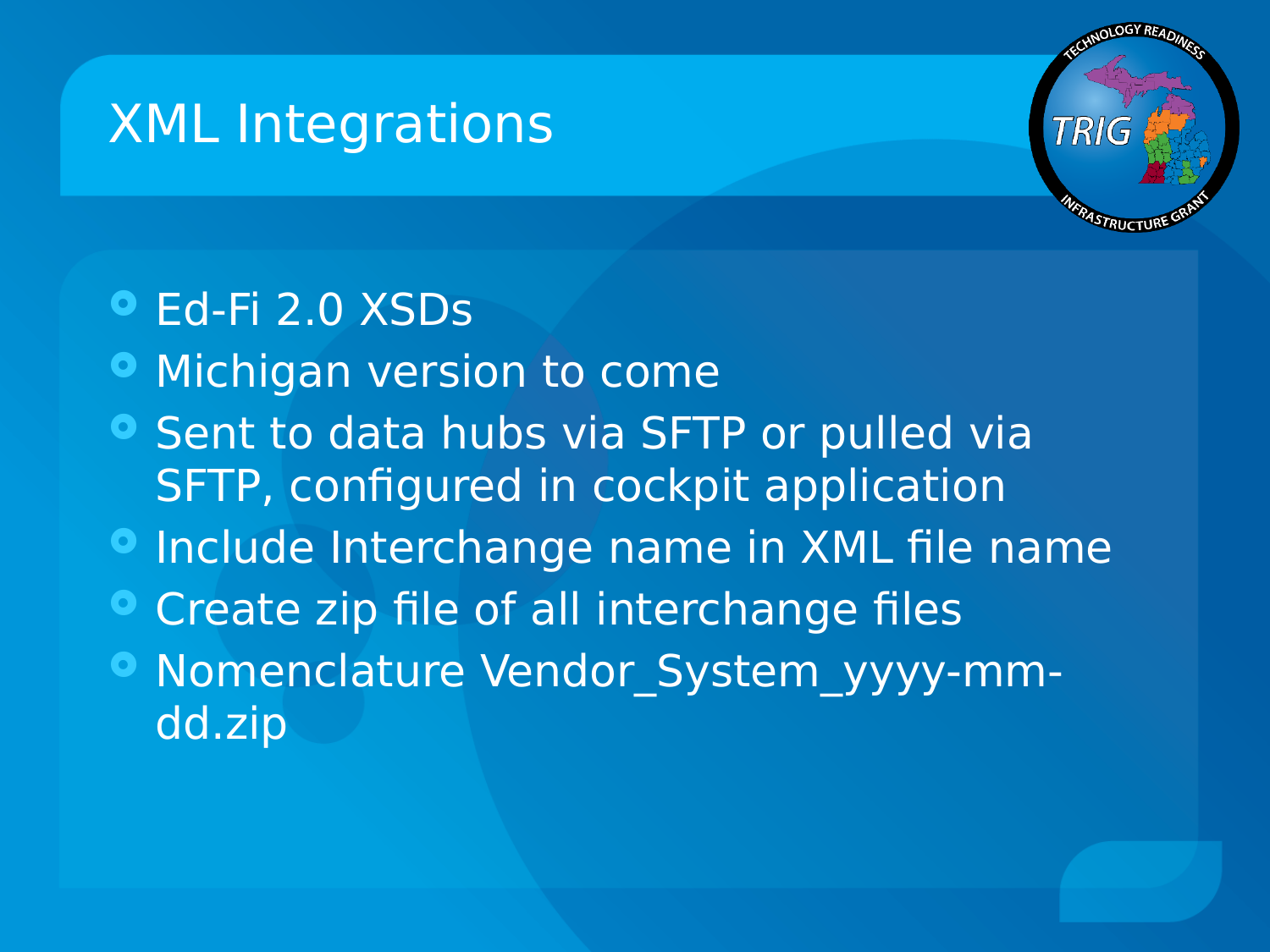

# XML Integrations
Ed-Fi 2.0 XSDs
Michigan version to come
Sent to data hubs via SFTP or pulled via SFTP, configured in cockpit application
Include Interchange name in XML file name
Create zip file of all interchange files
Nomenclature Vendor_System_yyyy-mm-dd.zip